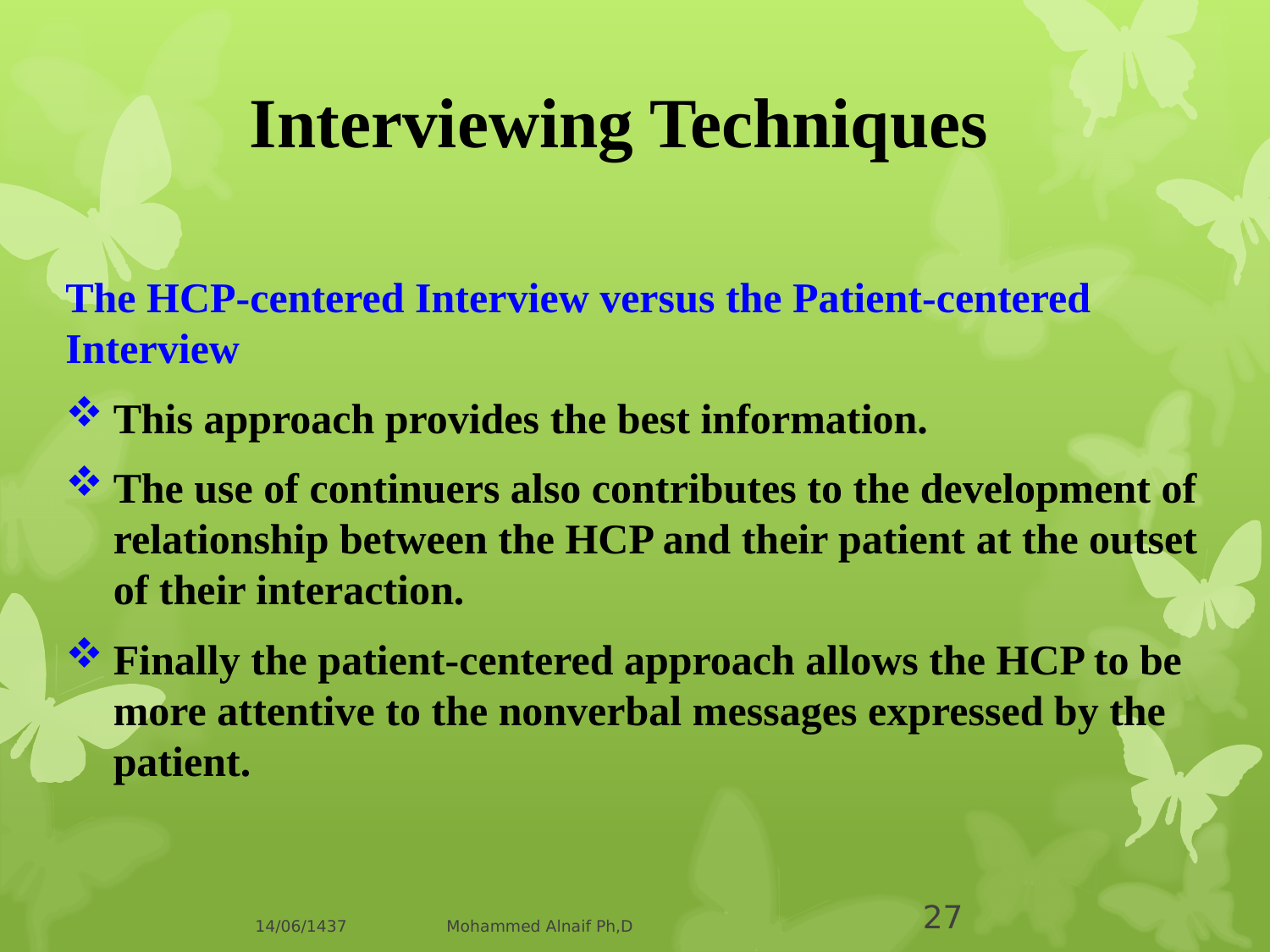

# Interviewing Techniques
The HCP-centered Interview versus the Patient-centered Interview
This approach provides the best information.
The use of continuers also contributes to the development of relationship between the HCP and their patient at the outset of their interaction.
Finally the patient-centered approach allows the HCP to be more attentive to the nonverbal messages expressed by the patient.
14/06/1437
Mohammed Alnaif Ph,D
27